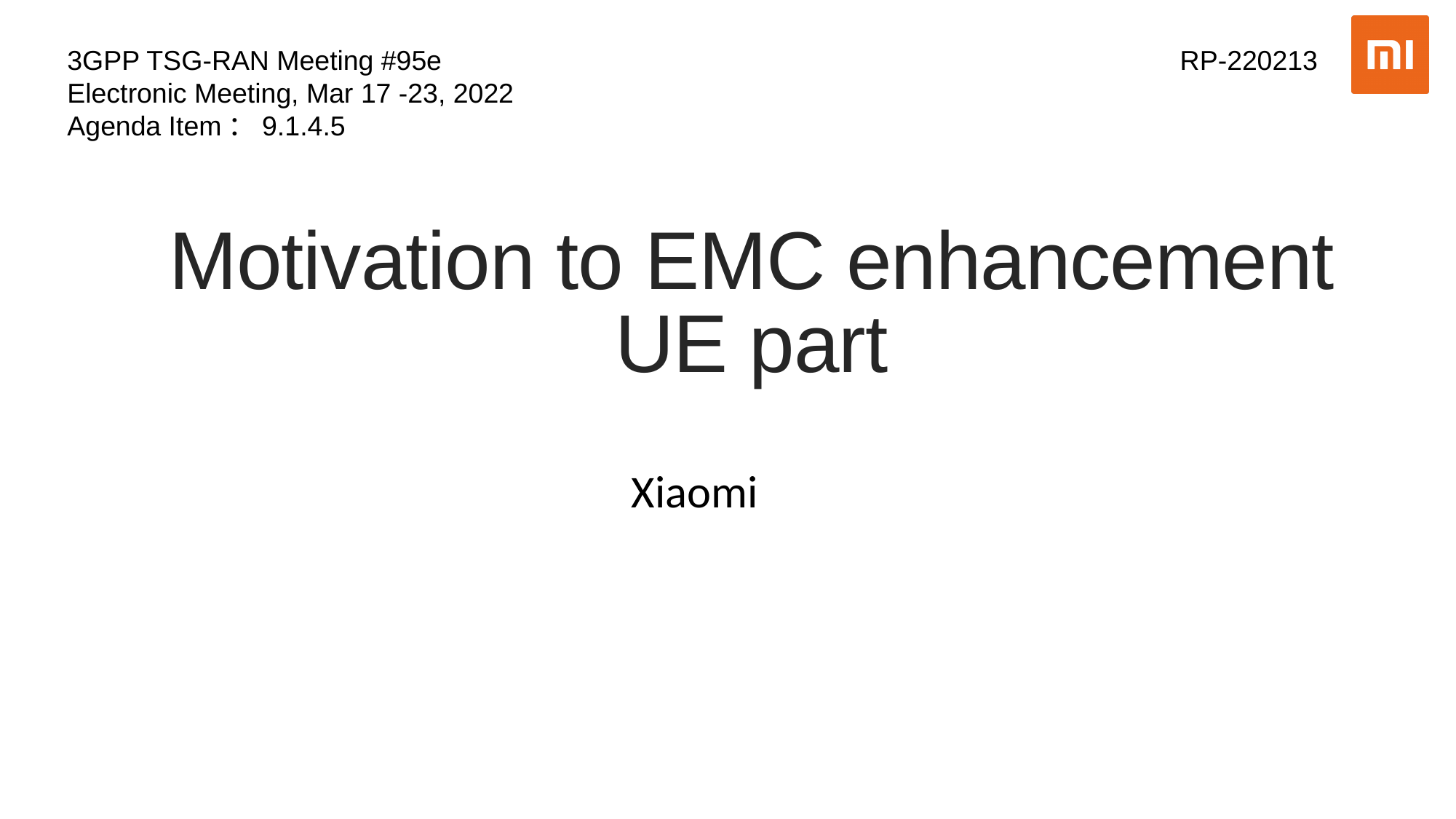

3GPP TSG-RAN Meeting #95e                                                                                                 RP-220213
Electronic Meeting, Mar 17 -23, 2022
Agenda Item：9.1.4.5
# Motivation to EMC enhancement UE part
Xiaomi